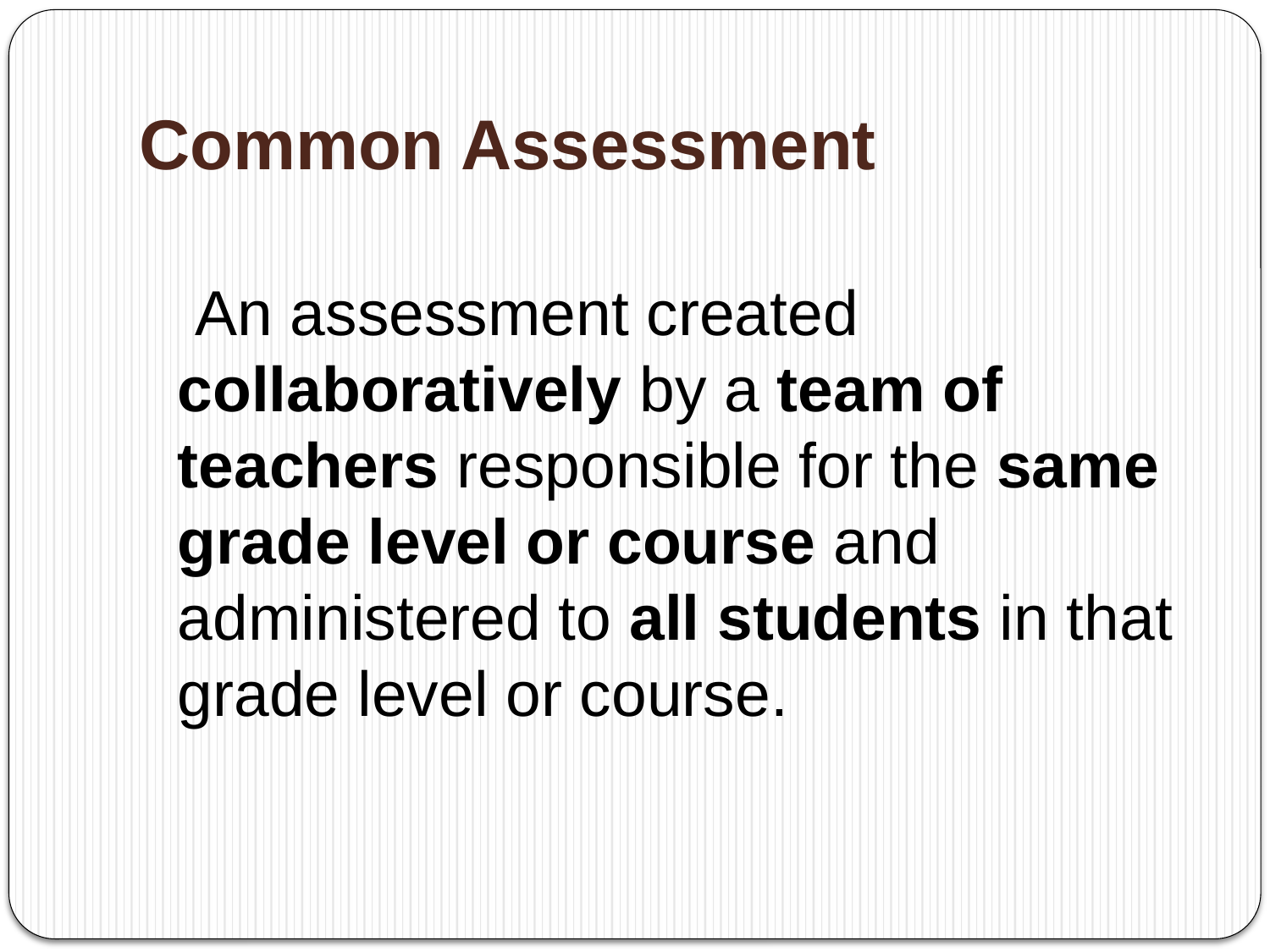

# Common Assessment

	 An assessment created collaboratively by a team of teachers responsible for the same grade level or course and administered to all students in that grade level or course.